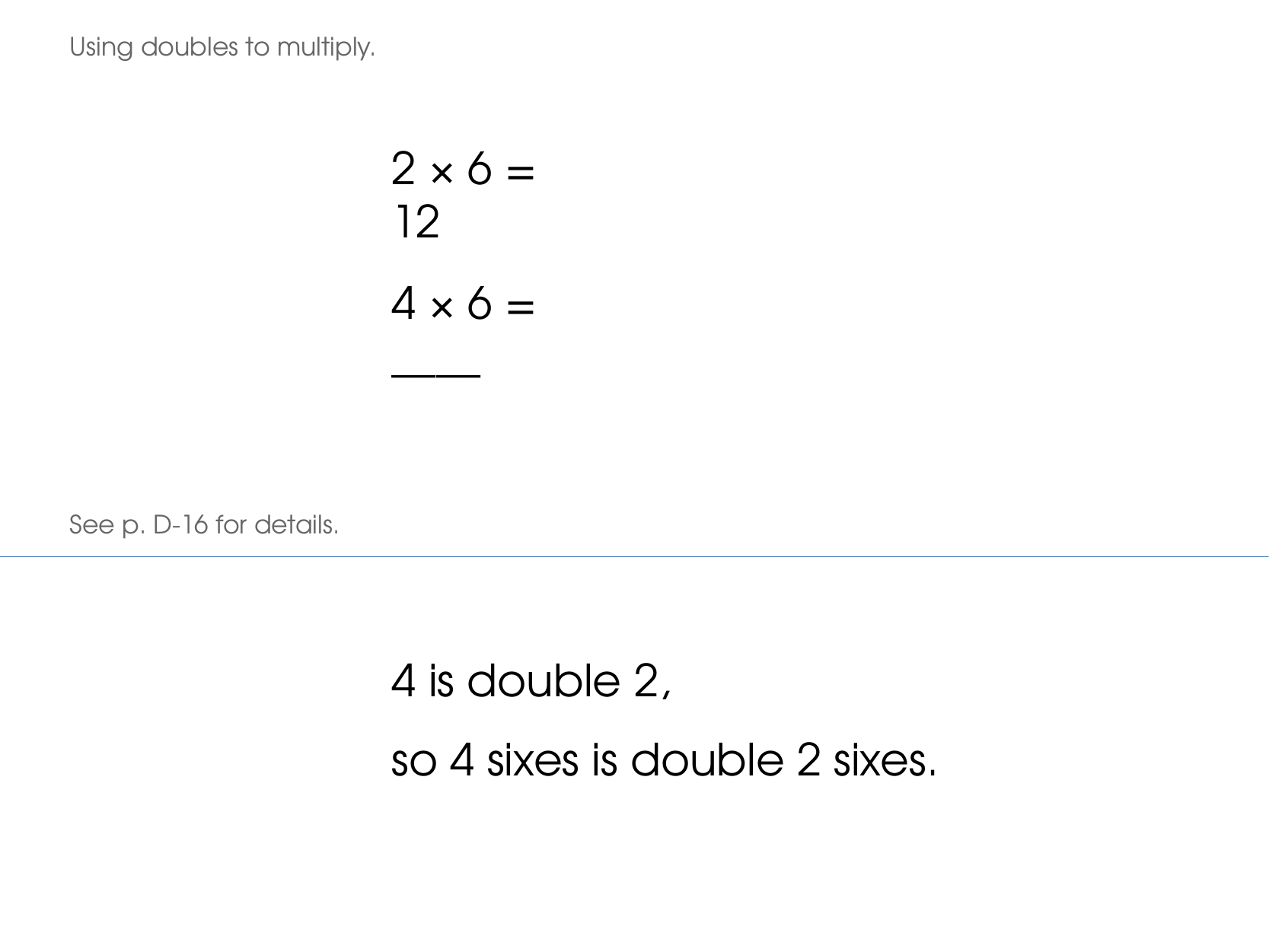

Using doubles to multiply.
2 × 6 = 12
4 × 6 = ____
See p. D-16 for details.
4 is double 2,
so 4 sixes is double 2 sixes.